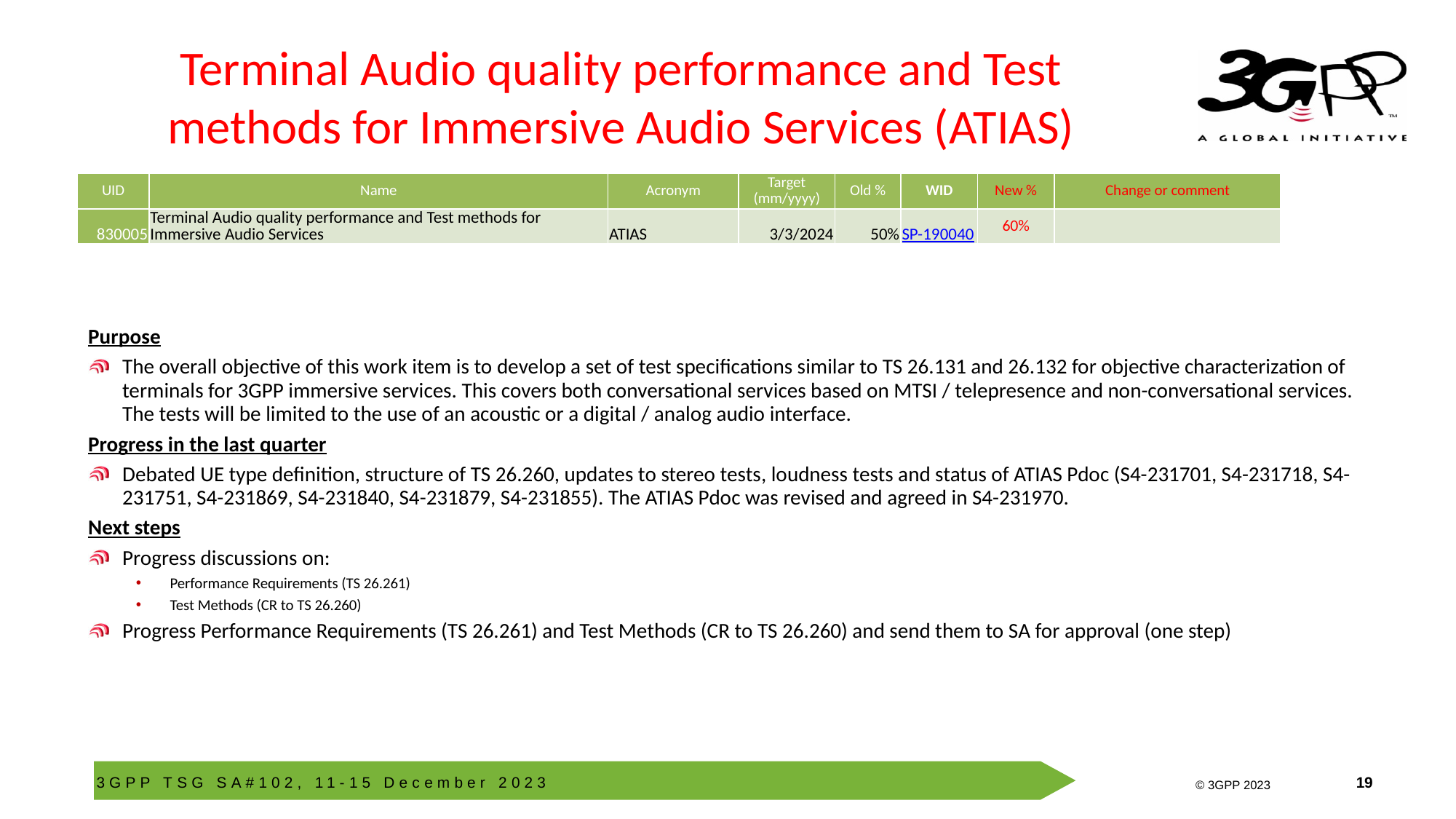

# Terminal Audio quality performance and Test methods for Immersive Audio Services (ATIAS)
| UID | Name | Acronym | Target (mm/yyyy) | Old % | WID | New % | Change or comment |
| --- | --- | --- | --- | --- | --- | --- | --- |
| 830005 | Terminal Audio quality performance and Test methods for Immersive Audio Services | ATIAS | 3/3/2024 | 50% | SP-190040 | 60% |  |
Purpose
The overall objective of this work item is to develop a set of test specifications similar to TS 26.131 and 26.132 for objective characterization of terminals for 3GPP immersive services. This covers both conversational services based on MTSI / telepresence and non-conversational services. The tests will be limited to the use of an acoustic or a digital / analog audio interface.
Progress in the last quarter
Debated UE type definition, structure of TS 26.260, updates to stereo tests, loudness tests and status of ATIAS Pdoc (S4-231701, S4-231718, S4-231751, S4-231869, S4-231840, S4-231879, S4-231855). The ATIAS Pdoc was revised and agreed in S4-231970.
Next steps
Progress discussions on:
Performance Requirements (TS 26.261)
Test Methods (CR to TS 26.260)
Progress Performance Requirements (TS 26.261) and Test Methods (CR to TS 26.260) and send them to SA for approval (one step)